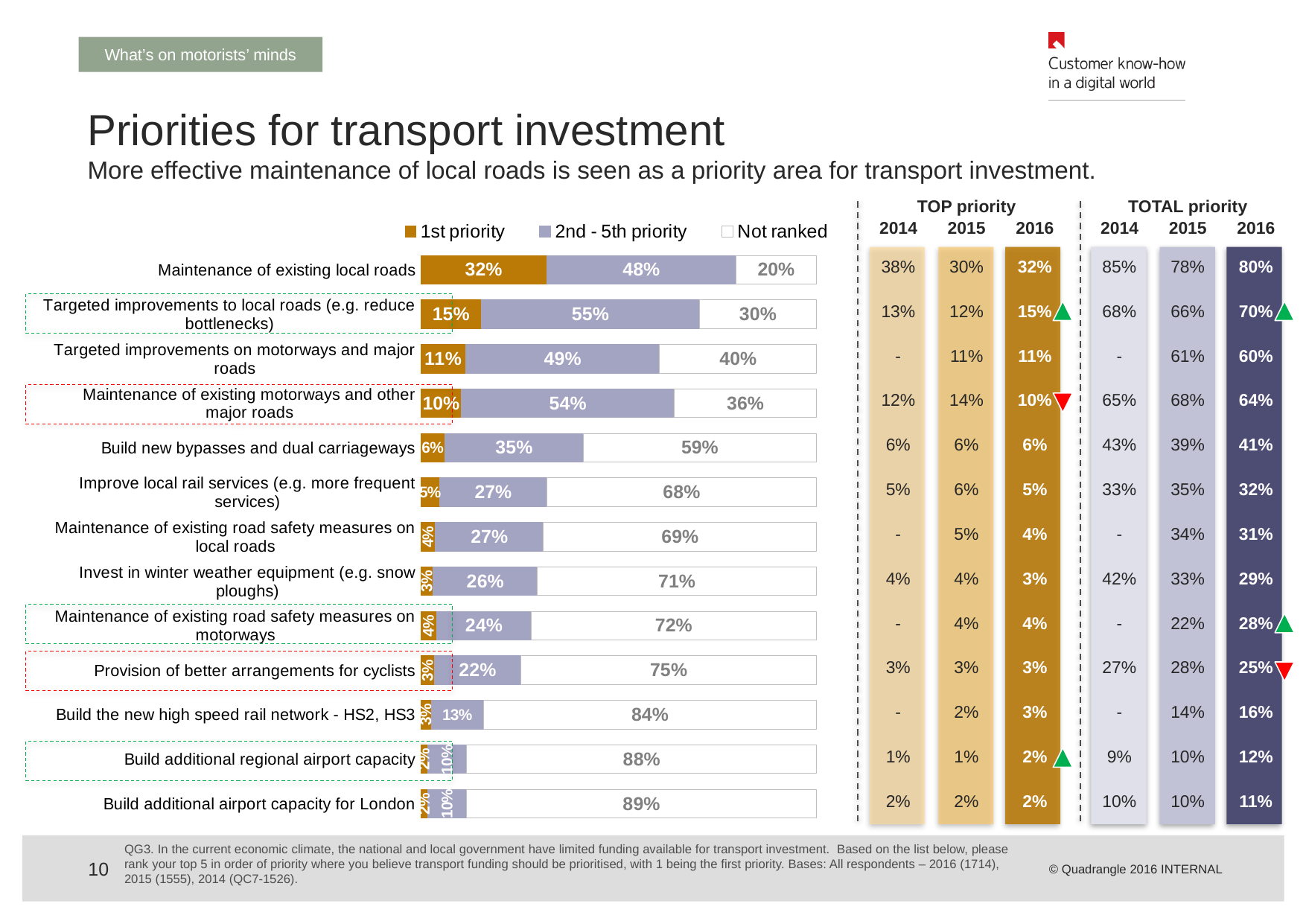

What’s on motorists’ minds
# Priorities for transport investment More effective maintenance of local roads is seen as a priority area for transport investment.

[unsupported chart]

| TOP priority |  |  |
| --- | --- | --- |
| 2014 | 2015 | 2016 |
|  |  |  |
| 38% | 30% | 32% |
| 13% | 12% | 15% |
| - | 11% | 11% |
| 12% | 14% | 10% |
| 6% | 6% | 6% |
| 5% | 6% | 5% |
| - | 5% | 4% |
| 4% | 4% | 3% |
| - | 4% | 4% |
| 3% | 3% | 3% |
| - | 2% | 3% |
| 1% | 1% | 2% |
| 2% | 2% | 2% |
| TOTAL priority |  |  |
| --- | --- | --- |
| 2014 | 2015 | 2016 |
|  |  |  |
| 85% | 78% | 80% |
| 68% | 66% | 70% |
| - | 61% | 60% |
| 65% | 68% | 64% |
| 43% | 39% | 41% |
| 33% | 35% | 32% |
| - | 34% | 31% |
| 42% | 33% | 29% |
| - | 22% | 28% |
| 27% | 28% | 25% |
| - | 14% | 16% |
| 9% | 10% | 12% |
| 10% | 10% | 11% |

QG3. In the current economic climate, the national and local government have limited funding available for transport investment.  Based on the list below, please rank your top 5 in order of priority where you believe transport funding should be prioritised, with 1 being the first priority. Bases: All respondents – 2016 (1714), 2015 (1555), 2014 (QC7-1526).